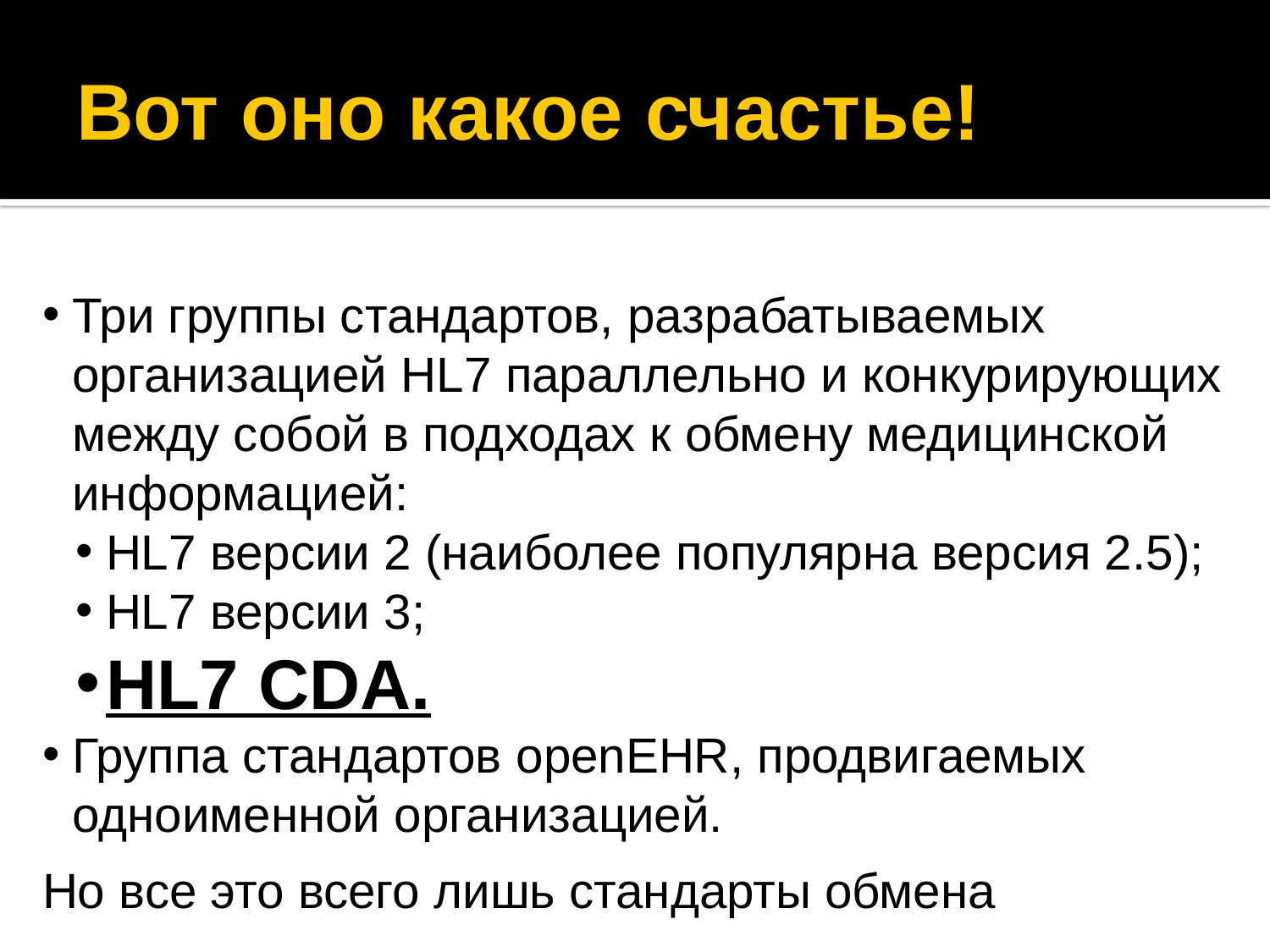

# Вот оно какое счастье!
Три группы стандартов, разрабатываемых организацией HL7 параллельно и конкурирующих между собой в подходах к обмену медицинской информацией:
HL7 версии 2 (наиболее популярна версия 2.5);
HL7 версии 3;
HL7 CDA.
Группа стандартов openEHR, продвигаемых одноименной организацией.

Но все это всего лишь стандарты обмена